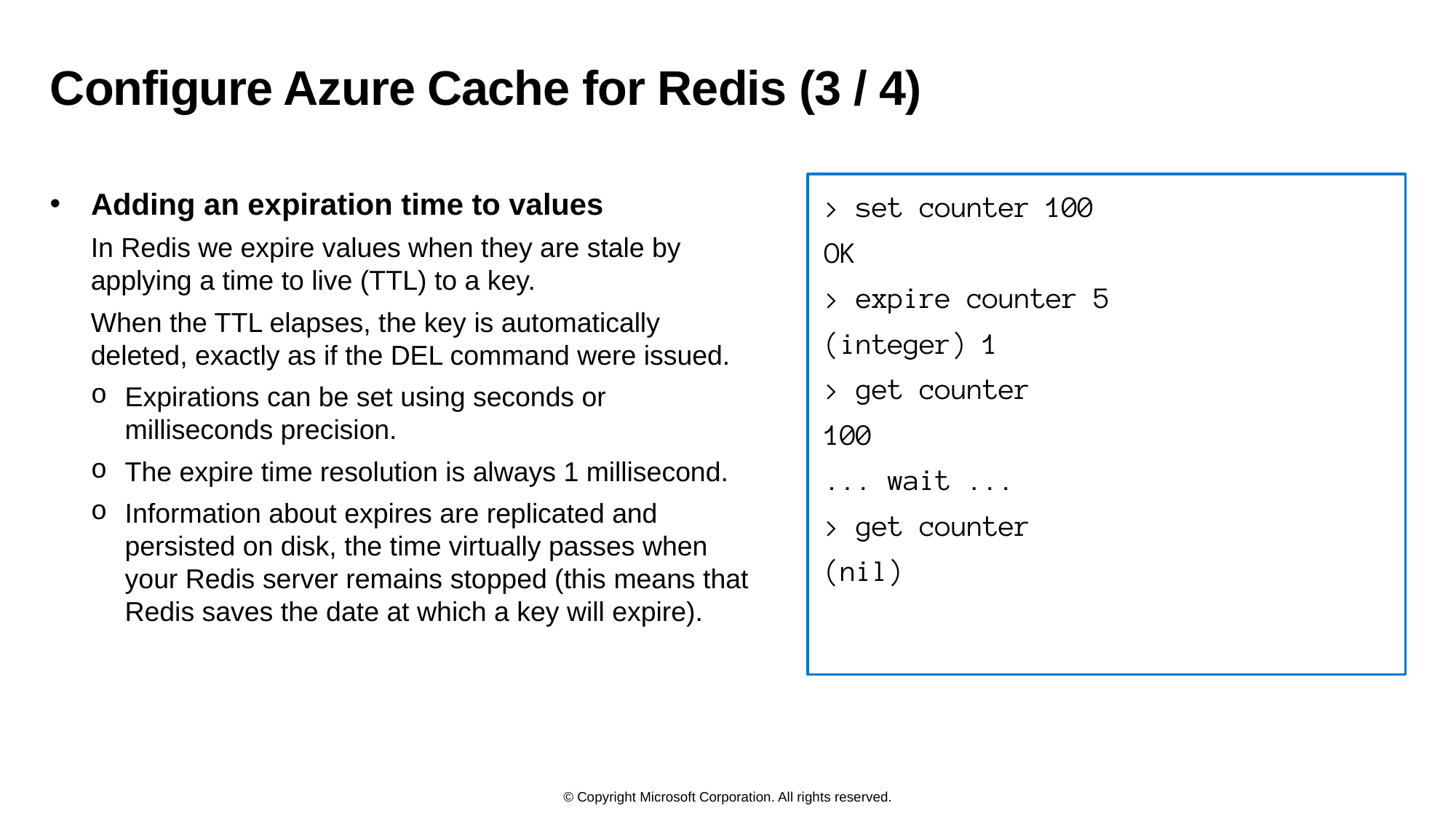

# Configure Azure Cache for Redis (3 / 4)
> set counter 100
OK
> expire counter 5
(integer) 1
> get counter
100
... wait ...
> get counter
(nil)
Adding an expiration time to values
In Redis we expire values when they are stale by applying a time to live (TTL) to a key.
When the TTL elapses, the key is automatically deleted, exactly as if the DEL command were issued.
Expirations can be set using seconds or milliseconds precision.
The expire time resolution is always 1 millisecond.
Information about expires are replicated and persisted on disk, the time virtually passes when your Redis server remains stopped (this means that Redis saves the date at which a key will expire).